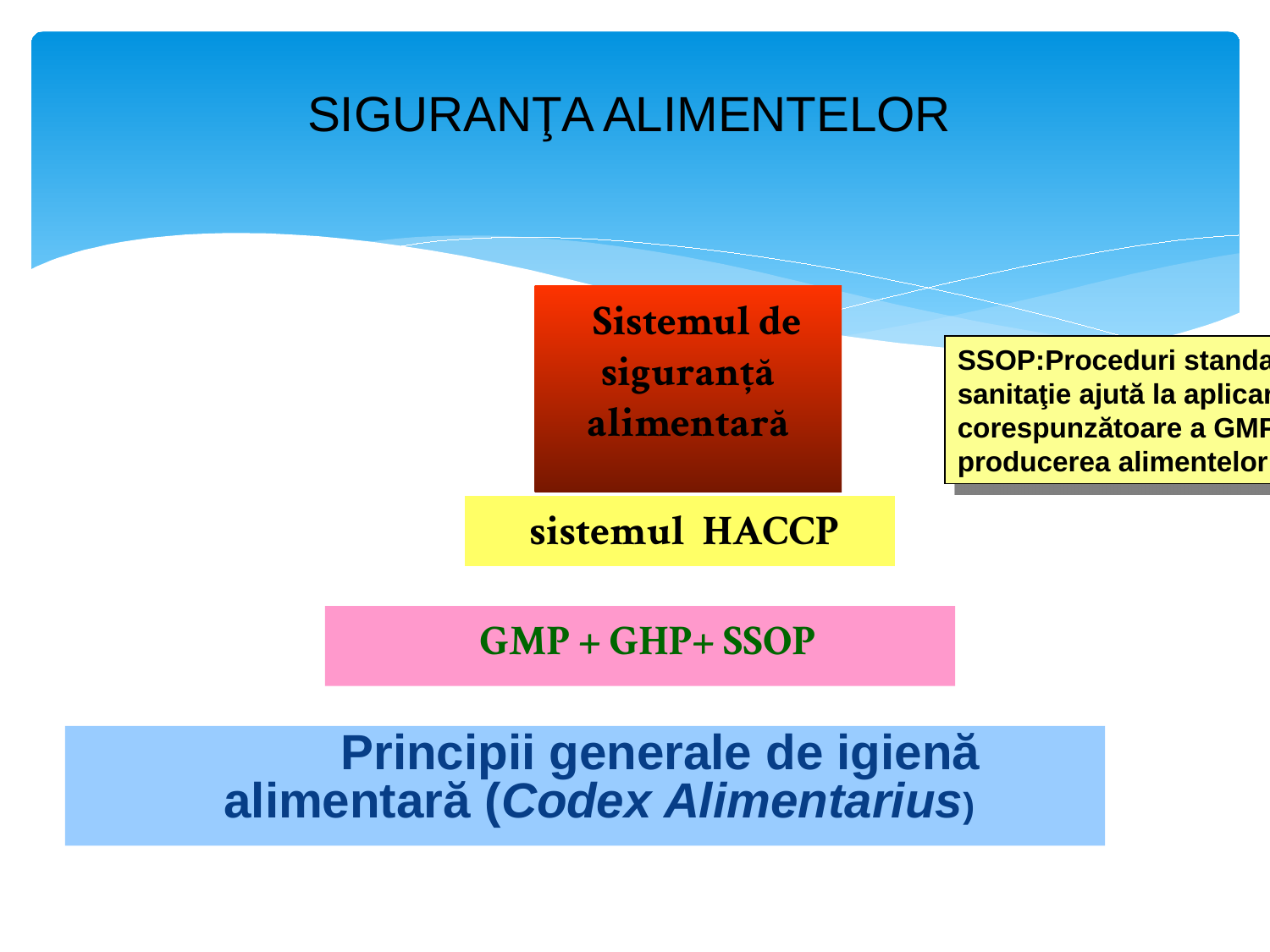

SIGURANŢA ALIMENTELOR
  Sistemul de siguranţă alimentară
SSOP:Proceduri standard de sanitaţie ajută la aplicarea corespunzătoare a GMP în producerea alimentelor
 sistemul  HACCP
                            GMP + GHP+ SSOP
           Principii generale de igienă alimentară (Codex Alimentarius)